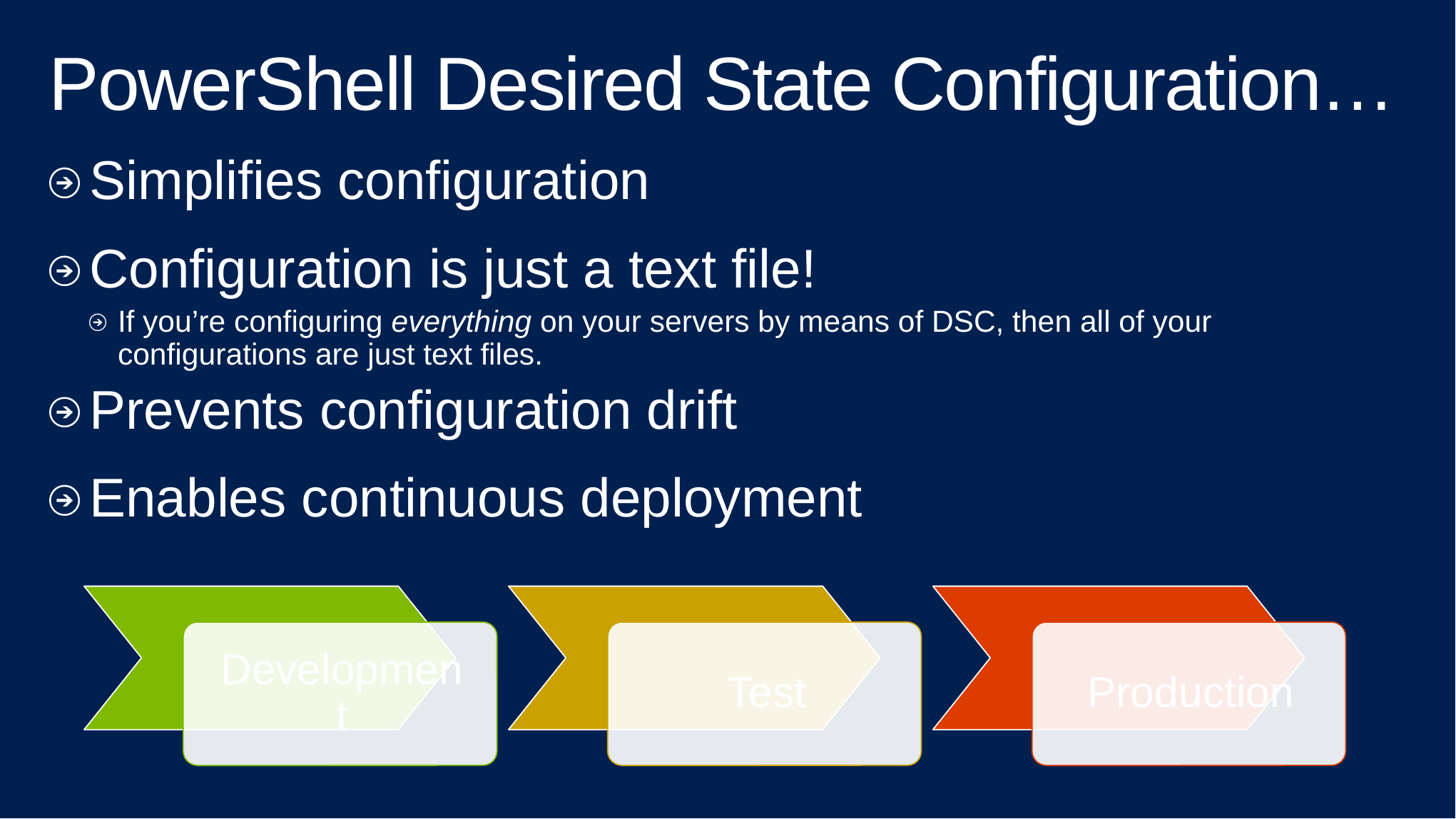

# PowerShell Desired State Configuration…
Simplifies configuration
Configuration is just a text file!
If you’re configuring everything on your servers by means of DSC, then all of your configurations are just text files.
Prevents configuration drift
Enables continuous deployment

Development
Test
Production